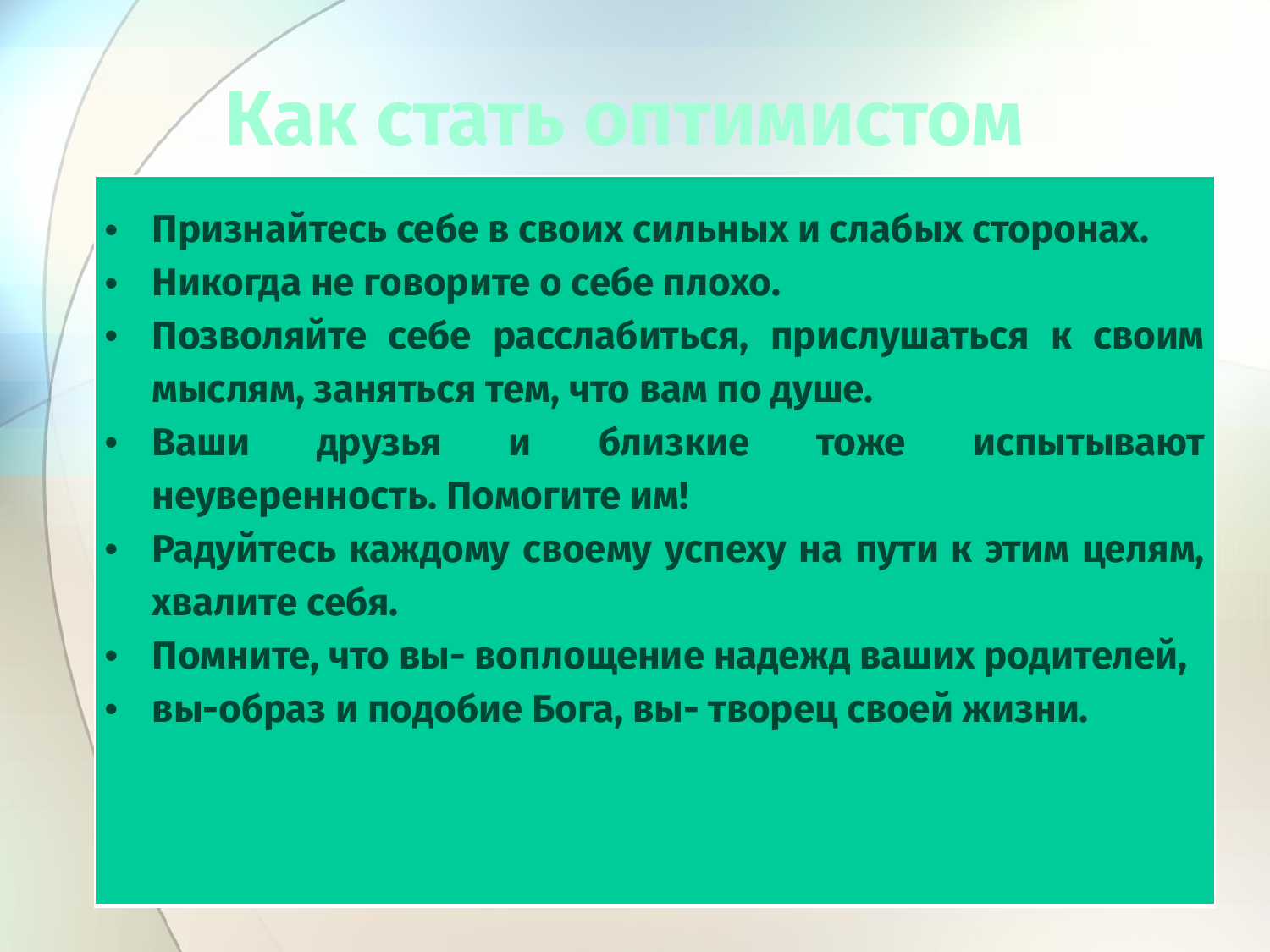

# Как стать оптимистом
| Признайтесь себе в своих сильных и слабых сторонах. Никогда не говорите о себе плохо. Позволяйте себе расслабиться, прислушаться к своим мыслям, заняться тем, что вам по душе. Ваши друзья и близкие тоже испытывают неуверенность. Помогите им! Радуйтесь каждому своему успеху на пути к этим целям, хвалите себя. Помните, что вы- воплощение надежд ваших родителей, вы-образ и подобие Бога, вы- творец своей жизни. |
| --- |

| Как стать оптимистом Признайтесь себе в своих сильных и слабых сторонах. Никогда не говорите о себе плохо. Позволяйте себе расслабиться, прислушаться к своим мыслям, заняться тем, что вам по душе. Ваши друзья и близкие тоже испытывают неуверенность. Помогите им! Радуйтесь каждому своему успеху на пути к этим целям, хвалите себя. Помните, что вы- воплощение надежд ваших родителей, вы-образ и подобие Бога, вы- творец своей жизни. |
| --- |
| Как стать оптимистом Признайтесь себе в своих сильных и слабых сторонах. Никогда не говорите о себе плохо. Позволяйте себе расслабиться, прислушаться к своим мыслям, заняться тем, что вам по душе. Ваши друзья и близкие тоже испытывают неуверенность. Помогите им! Радуйтесь каждому своему успеху на пути к этим целям, хвалите себя. Помните, что вы- воплощение надежд ваших родителей, вы-образ и подобие Бога, вы- творец своей жизни. |
| --- |